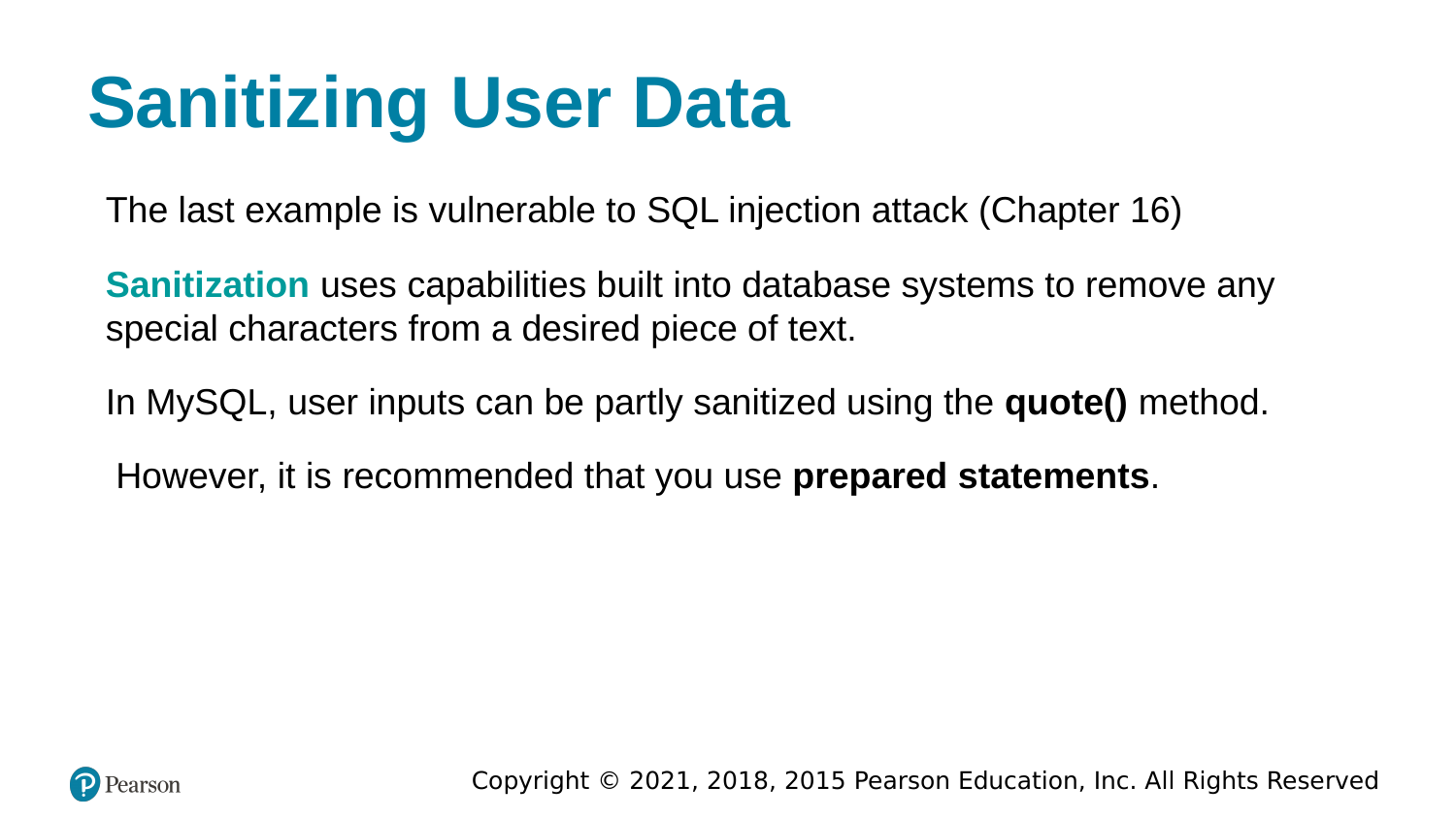

# Sanitizing User Data
The last example is vulnerable to SQL injection attack (Chapter 16)
Sanitization uses capabilities built into database systems to remove any special characters from a desired piece of text.
In MySQL, user inputs can be partly sanitized using the quote() method.
 However, it is recommended that you use prepared statements.